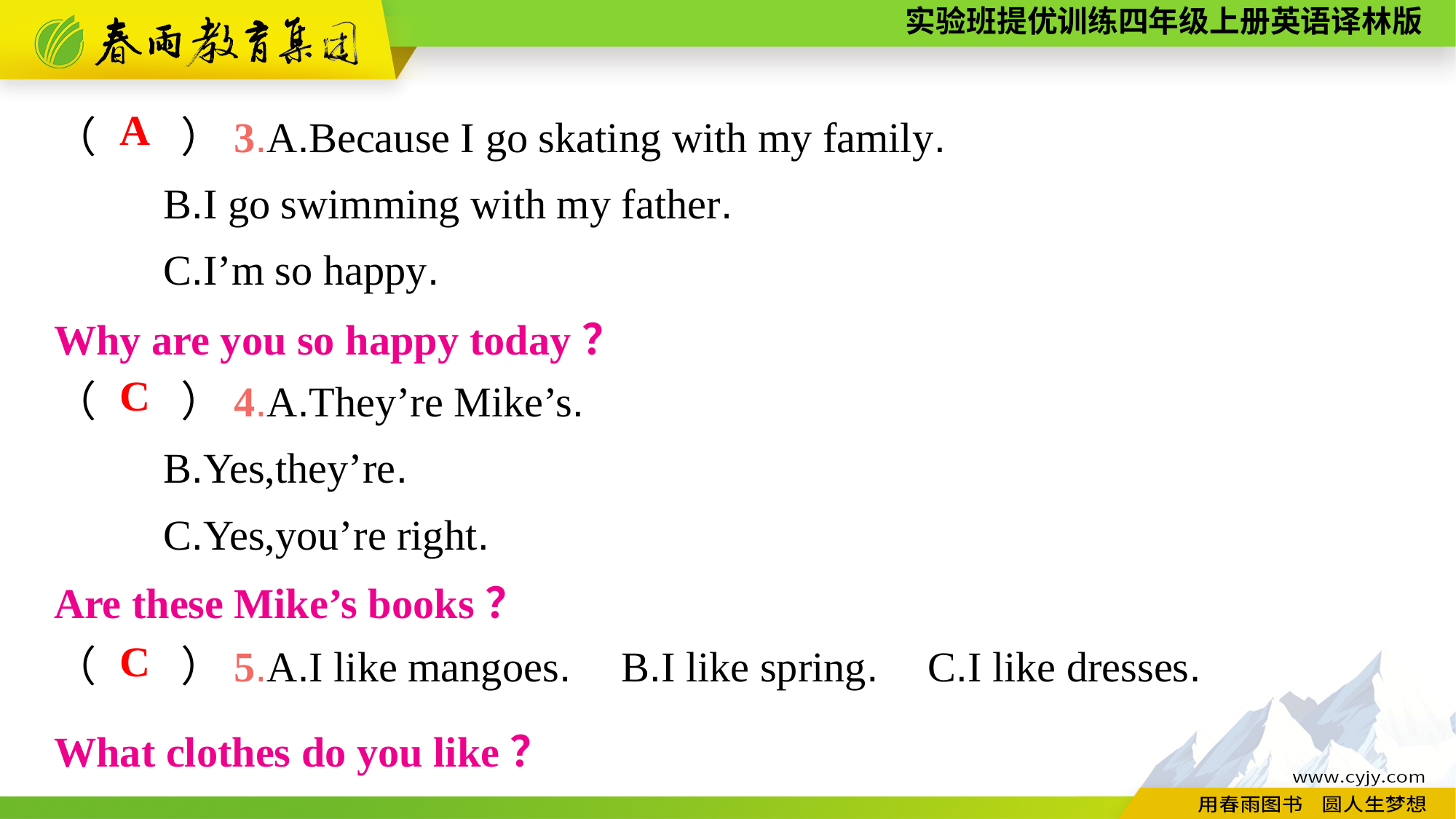

（　　）3.A.Because I go skating with my family.
	B.I go swimming with my father.
	C.I’m so happy.

（　　）4.A.They’re Mike’s.
	B.Yes,they’re.
	C.Yes,you’re right.

（　　）5.A.I like mangoes.	  B.I like spring.	C.I like dresses.
A
Why are you so happy today？
C
Are these Mike’s books？
C
What clothes do you like？